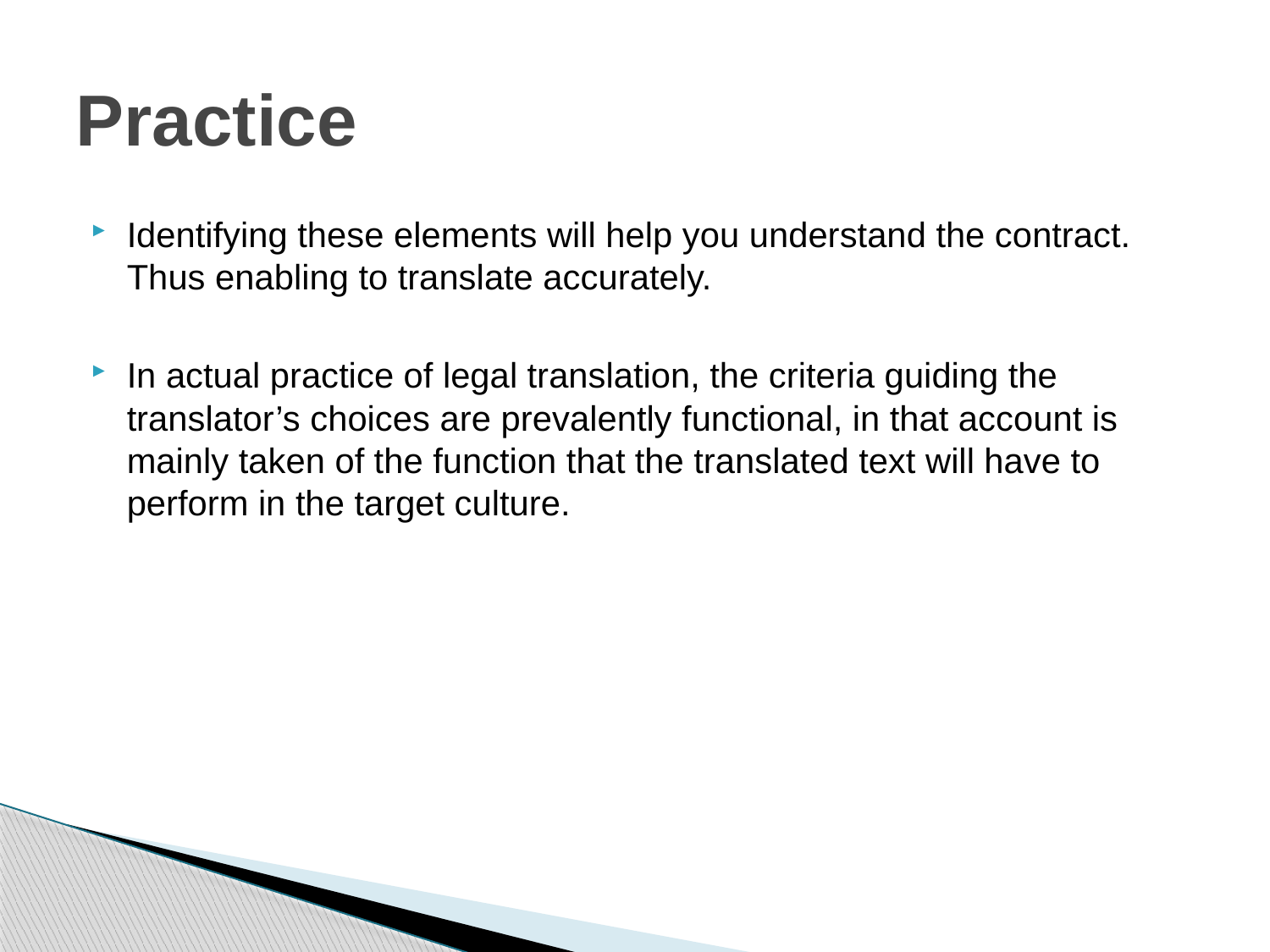

# Practice
Identifying these elements will help you understand the contract. Thus enabling to translate accurately.

In actual practice of legal translation, the criteria guiding the translator’s choices are prevalently functional, in that account is mainly taken of the function that the translated text will have to perform in the target culture.